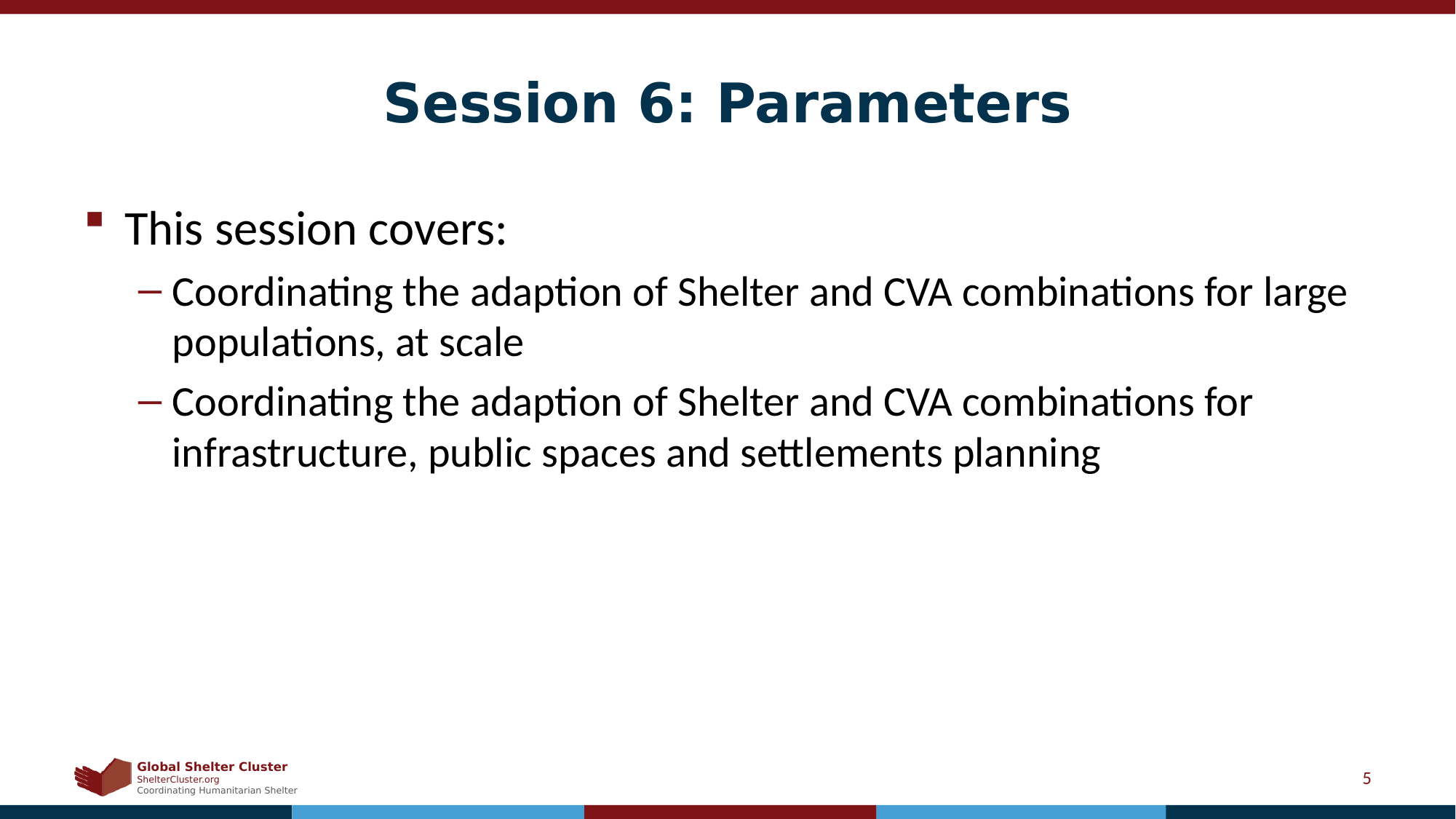

# Session 6: Parameters
This session covers:
Coordinating the adaption of Shelter and CVA combinations for large populations, at scale
Coordinating the adaption of Shelter and CVA combinations for infrastructure, public spaces and settlements planning
5